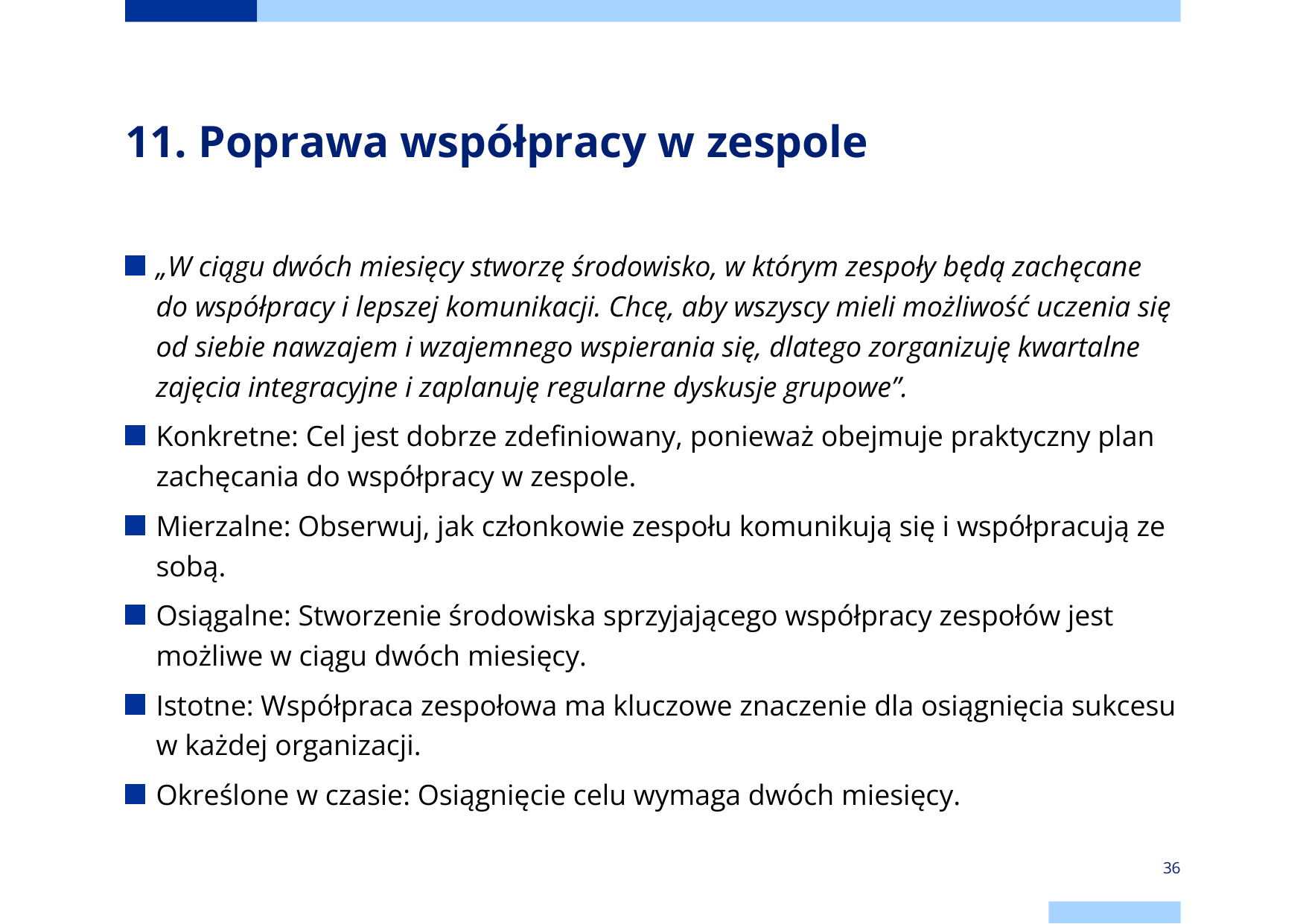

# 11. Poprawa współpracy w zespole
„W ciągu dwóch miesięcy stworzę środowisko, w którym zespoły będą zachęcane do współpracy i lepszej komunikacji. Chcę, aby wszyscy mieli możliwość uczenia się od siebie nawzajem i wzajemnego wspierania się, dlatego zorganizuję kwartalne zajęcia integracyjne i zaplanuję regularne dyskusje grupowe”.
Konkretne: Cel jest dobrze zdefiniowany, ponieważ obejmuje praktyczny plan zachęcania do współpracy w zespole.
Mierzalne: Obserwuj, jak członkowie zespołu komunikują się i współpracują ze sobą.
Osiągalne: Stworzenie środowiska sprzyjającego współpracy zespołów jest możliwe w ciągu dwóch miesięcy.
Istotne: Współpraca zespołowa ma kluczowe znaczenie dla osiągnięcia sukcesu w każdej organizacji.
Określone w czasie: Osiągnięcie celu wymaga dwóch miesięcy.

36